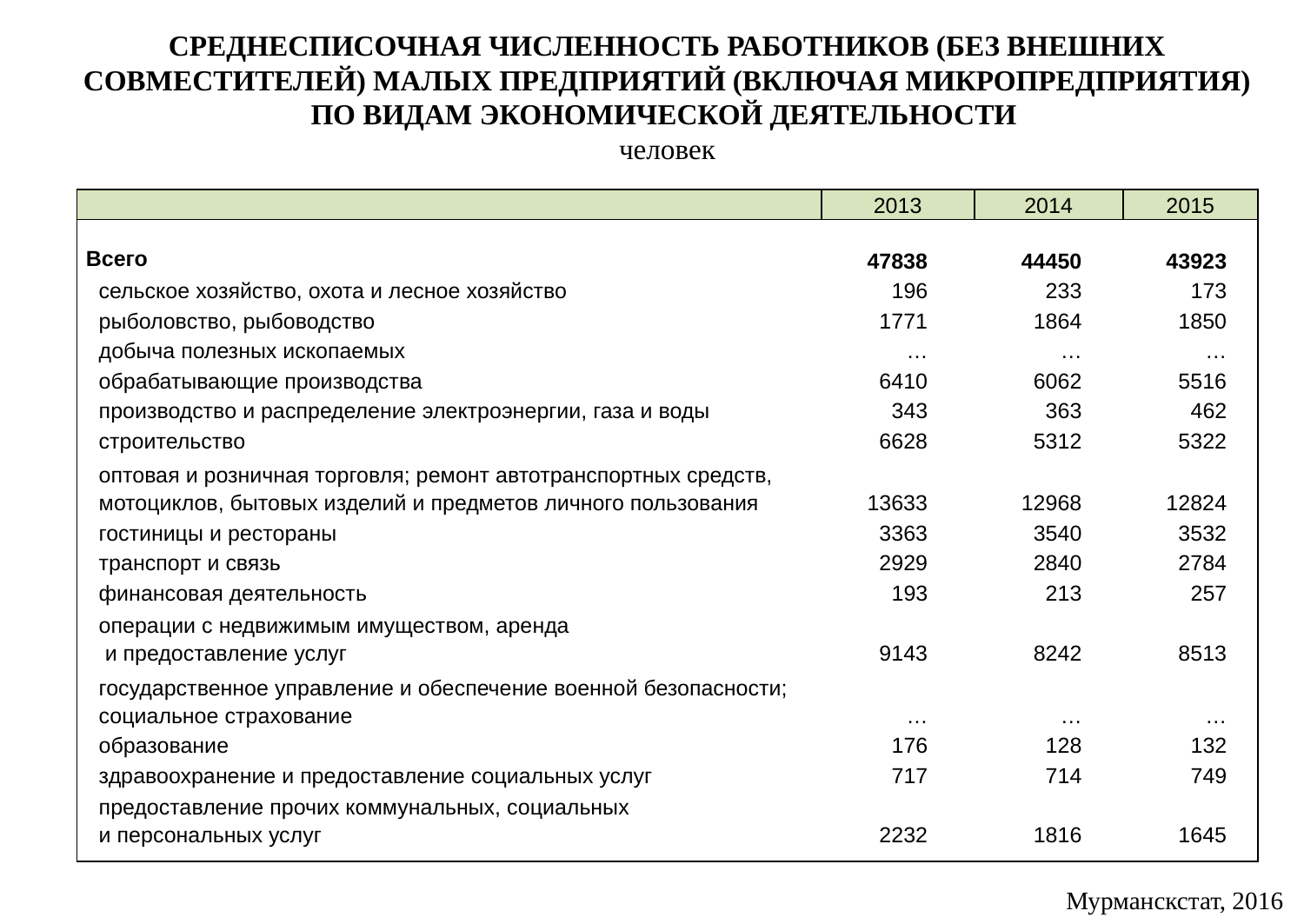

СРЕДНЕСПИСОЧНАЯ ЧИСЛЕННОСТЬ РАБОТНИКОВ (БЕЗ ВНЕШНИХ СОВМЕСТИТЕЛЕЙ) МАЛЫХ ПРЕДПРИЯТИЙ (ВКЛЮЧАЯ МИКРОПРЕДПРИЯТИЯ)
ПО ВИДАМ ЭКОНОМИЧЕСКОЙ ДЕЯТЕЛЬНОСТИ
человек
|  | 2013 | 2014 | 2015 |
| --- | --- | --- | --- |
| Всего | 47838 | 44450 | 43923 |
| сельское хозяйство, охота и лесное хозяйство | 196 | 233 | 173 |
| рыболовство, рыбоводство | 1771 | 1864 | 1850 |
| добыча полезных ископаемых | … | … | … |
| обрабатывающие производства | 6410 | 6062 | 5516 |
| производство и распределение электроэнергии, газа и воды | 343 | 363 | 462 |
| строительство | 6628 | 5312 | 5322 |
| оптовая и розничная торговля; ремонт автотранспортных средств, мотоциклов, бытовых изделий и предметов личного пользования | 13633 | 12968 | 12824 |
| гостиницы и рестораны | 3363 | 3540 | 3532 |
| транспорт и связь | 2929 | 2840 | 2784 |
| финансовая деятельность | 193 | 213 | 257 |
| операции с недвижимым имуществом, аренда и предоставление услуг | 9143 | 8242 | 8513 |
| государственное управление и обеспечение военной безопасности; социальное страхование | … | … | … |
| образование | 176 | 128 | 132 |
| здравоохранение и предоставление социальных услуг | 717 | 714 | 749 |
| предоставление прочих коммунальных, социальных и персональных услуг | 2232 | 1816 | 1645 |
|  |  |  |  |
Мурманскстат, 2016